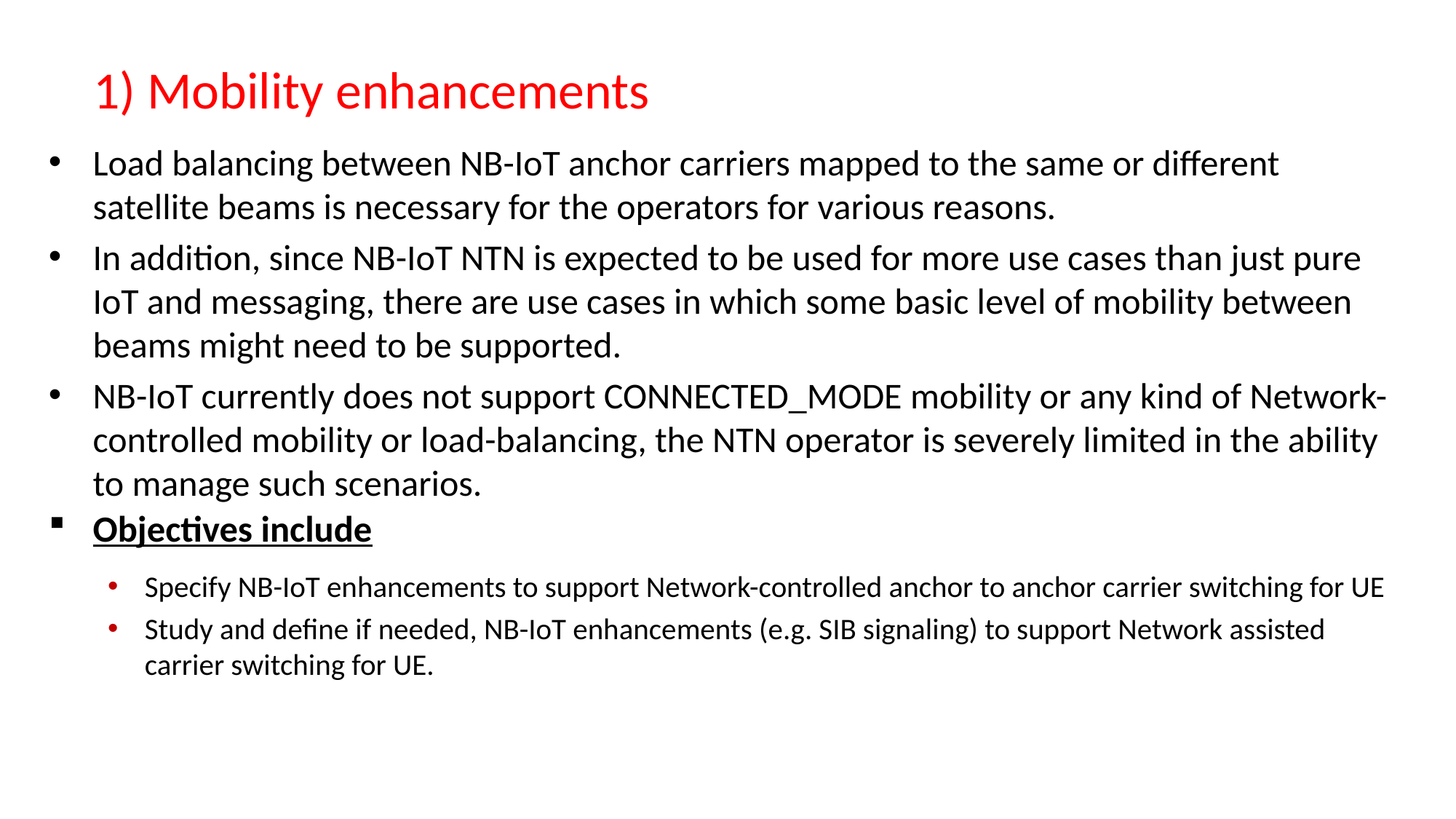

1) Mobility enhancements
Load balancing between NB-IoT anchor carriers mapped to the same or different satellite beams is necessary for the operators for various reasons.
In addition, since NB-IoT NTN is expected to be used for more use cases than just pure IoT and messaging, there are use cases in which some basic level of mobility between beams might need to be supported.
NB-IoT currently does not support CONNECTED_MODE mobility or any kind of Network-controlled mobility or load-balancing, the NTN operator is severely limited in the ability to manage such scenarios.
Objectives include
Specify NB-IoT enhancements to support Network-controlled anchor to anchor carrier switching for UE
Study and define if needed, NB-IoT enhancements (e.g. SIB signaling) to support Network assisted carrier switching for UE.